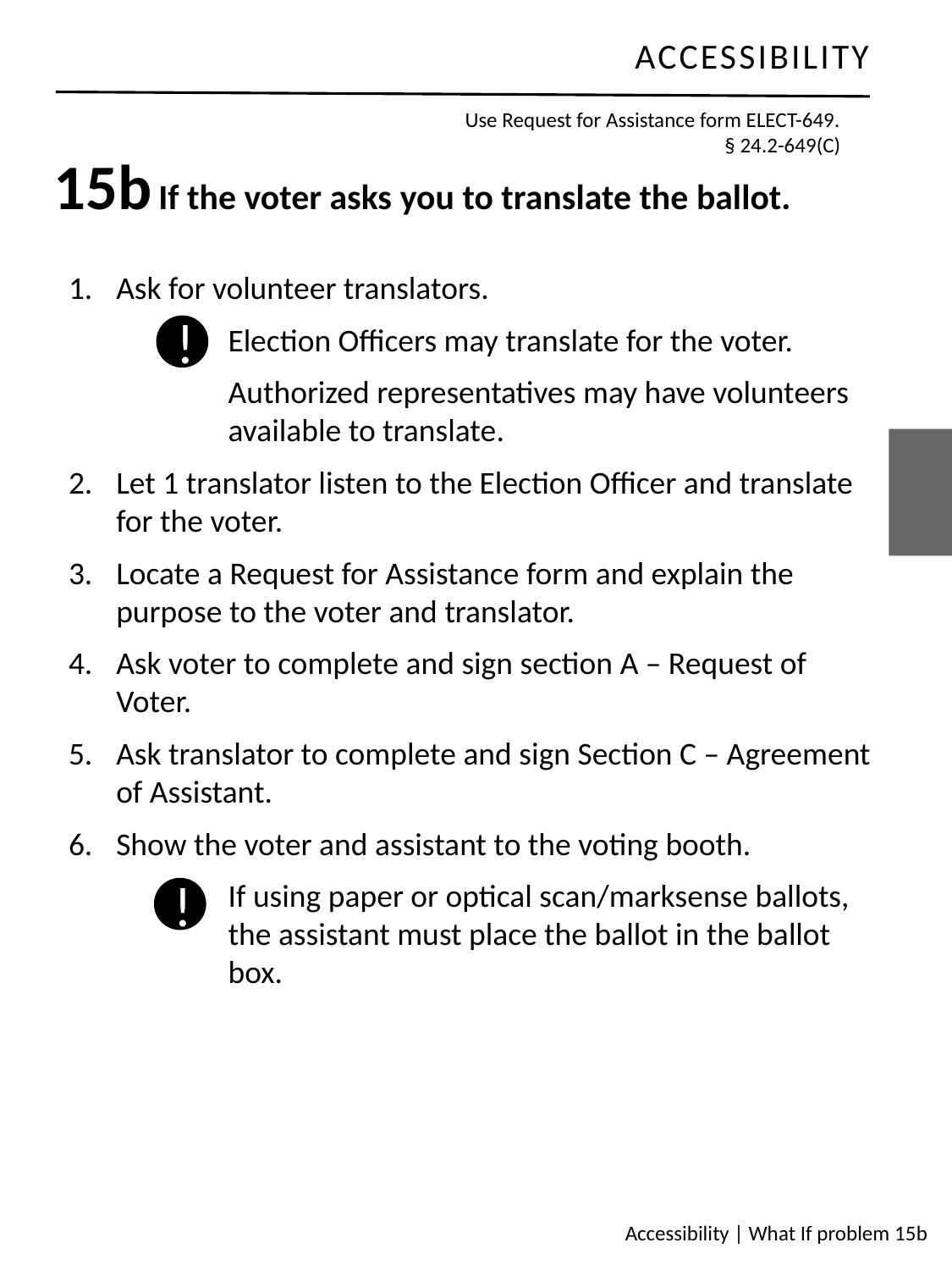

Use Request for Assistance form ELECT-649.
§ 24.2-649(C)

15b
If the voter asks you to translate the ballot.
Ask for volunteer translators.
Election Officers may translate for the voter.
Authorized representatives may have volunteers available to translate.
Let 1 translator listen to the Election Officer and translate for the voter.
Locate a Request for Assistance form and explain the purpose to the voter and translator.
Ask voter to complete and sign section A – Request of Voter.
Ask translator to complete and sign Section C – Agreement of Assistant.
Show the voter and assistant to the voting booth.
If using paper or optical scan/marksense ballots, the assistant must place the ballot in the ballot box.

!
!
Accessibility | What If problem 15b